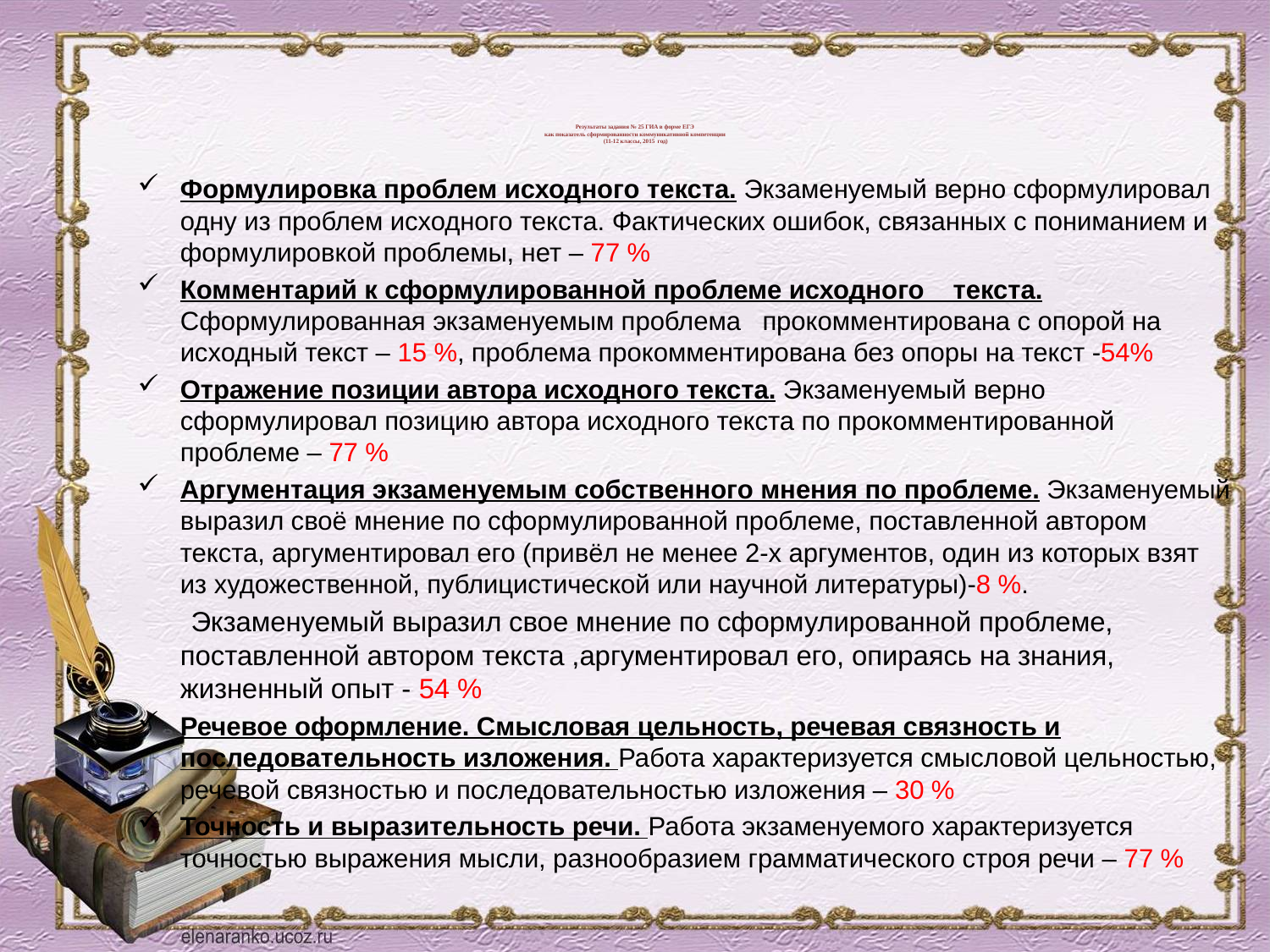

# Результаты задания № 25 ГИА в форме ЕГЭ как показатель сформированности коммуникативной компетенции (11-12 классы, 2015  год)
Формулировка проблем исходного текста. Экзаменуемый верно сформулировал одну из проблем исходного текста. Фактических ошибок, связанных с пониманием и формулировкой проблемы, нет – 77 %
Комментарий к сформулированной проблеме исходного    текста. Сформулированная экзаменуемым проблема   прокомментирована с опорой на исходный текст – 15 %, проблема прокомментирована без опоры на текст -54%
Отражение позиции автора исходного текста. Экзаменуемый верно сформулировал позицию автора исходного текста по прокомментированной проблеме – 77 %
Аргументация экзаменуемым собственного мнения по проблеме. Экзаменуемый выразил своё мнение по сформулированной проблеме, поставленной автором текста, аргументировал его (привёл не менее 2-х аргументов, один из которых взят из художественной, публицистической или научной литературы)-8 %.
       Экзаменуемый выразил свое мнение по сформулированной проблеме, поставленной автором текста ,аргументировал его, опираясь на знания, жизненный опыт - 54 %
Речевое оформление. Смысловая цельность, речевая связность и последовательность изложения. Работа характеризуется смысловой цельностью, речевой связностью и последовательностью изложения – 30 %
Точность и выразительность речи. Работа экзаменуемого характеризуется точностью выражения мысли, разнообразием грамматического строя речи – 77 %